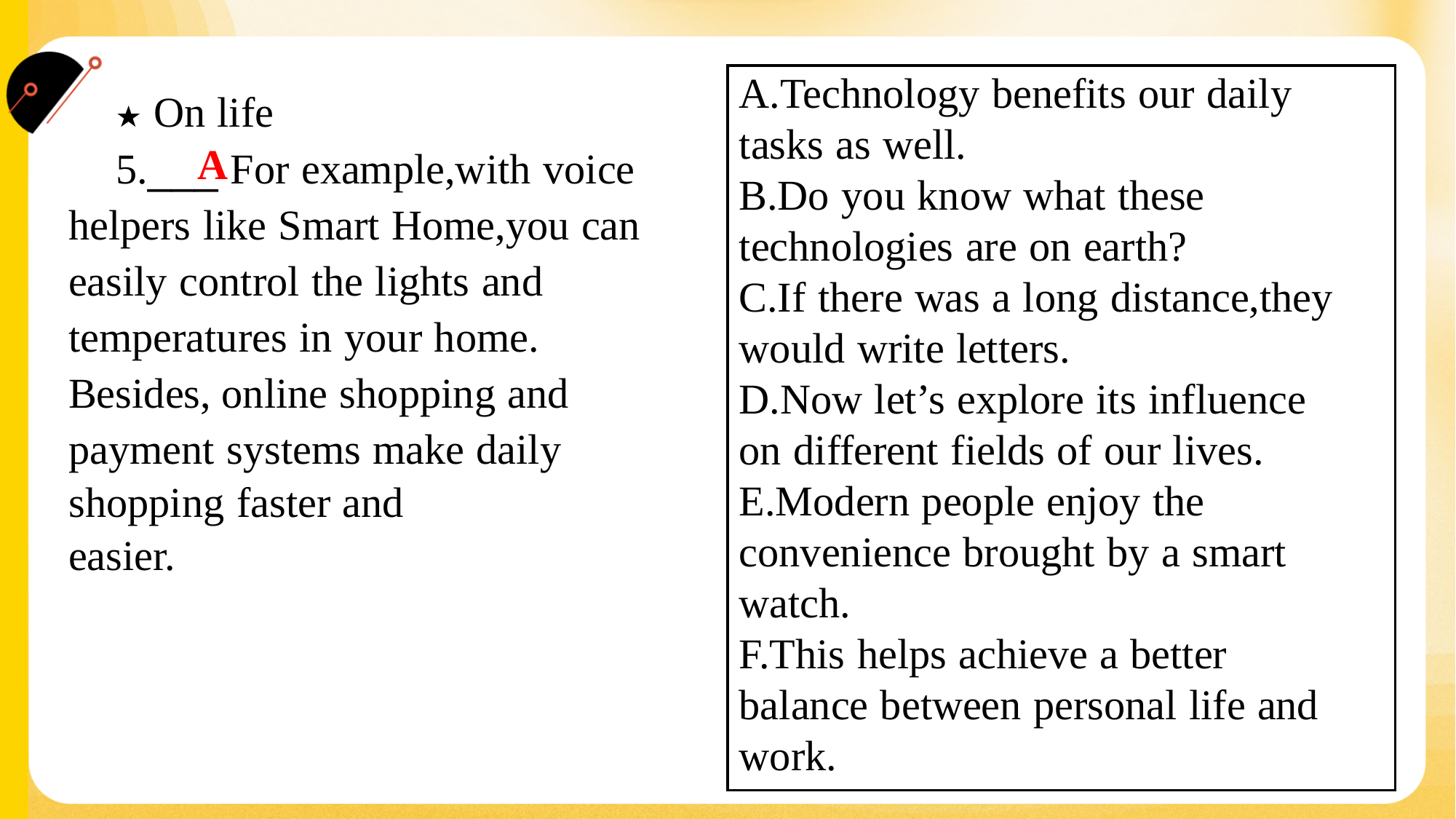

A.Technology benefits our daily
tasks as well.
B.Do you know what these
technologies are on earth?
C.If there was a long distance,they
would write letters.
D.Now let’s explore its influence
on different fields of our lives.
E.Modern people enjoy the
convenience brought by a smart
watch.
F.This helps achieve a better
balance between personal life and
work.
    ★ On life
    5.___ For example,with voice
helpers like Smart Home,you can
easily control the lights and
temperatures in your home.
Besides, online shopping and
payment systems make daily
shopping faster and easier.#1.5.1
A